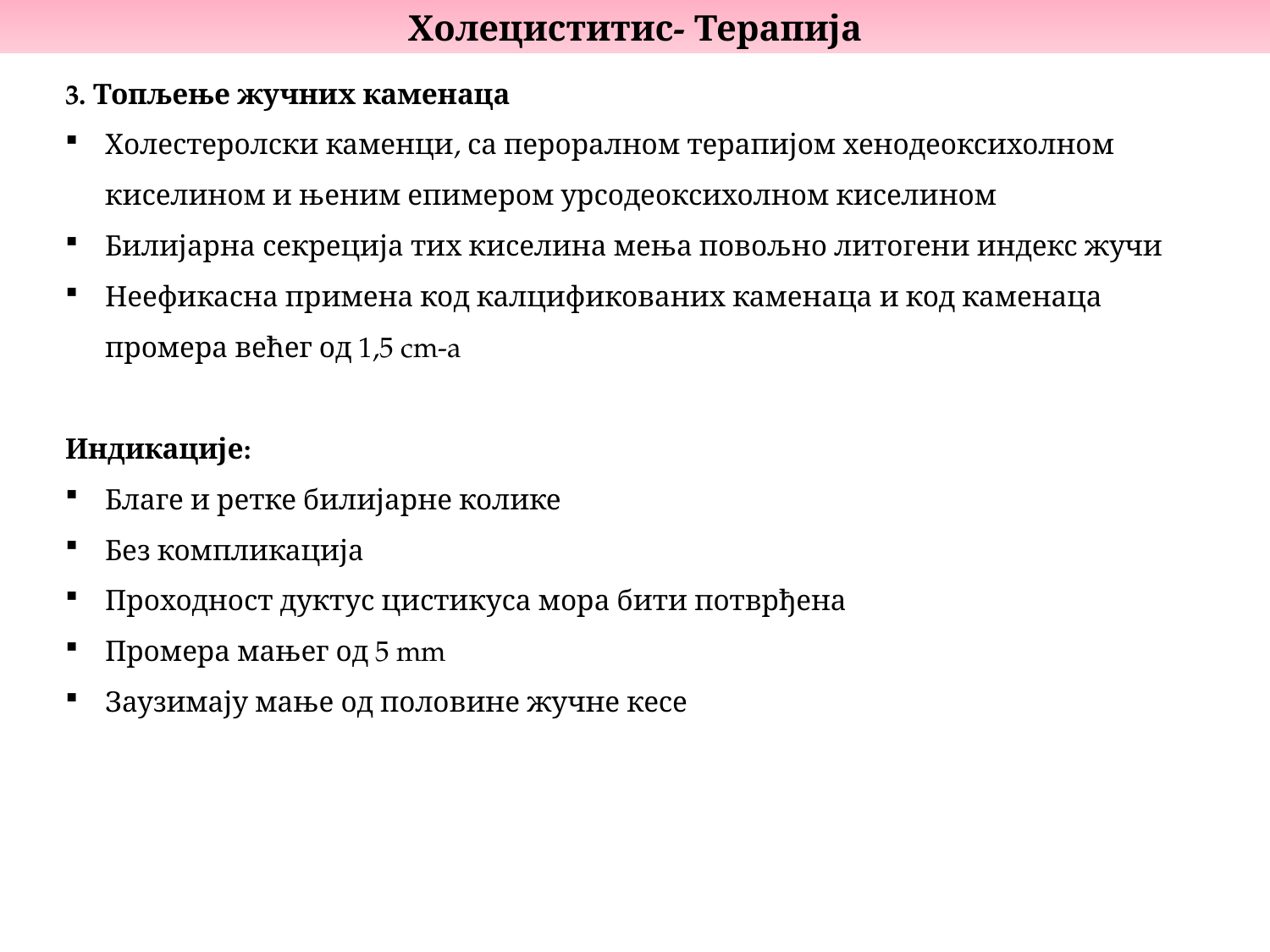

Холециститис- Терапија
3. Топљење жучних каменаца
Холестеролски каменци, са пероралном терапијом хенодеоксихолном киселином и њеним епимером урсодеоксихолном киселином
Билијарна секреција тих киселина мења повољно литогени индекс жучи
Неефикасна примена код калцификованих каменаца и код каменаца промера већег од 1,5 cm-a

Индикације:
Благе и ретке билијарне колике
Без компликација
Проходност дуктус цистикуса мора бити потврђена
Промера мањег од 5 mm
Заузимају мање од половине жучне кесе